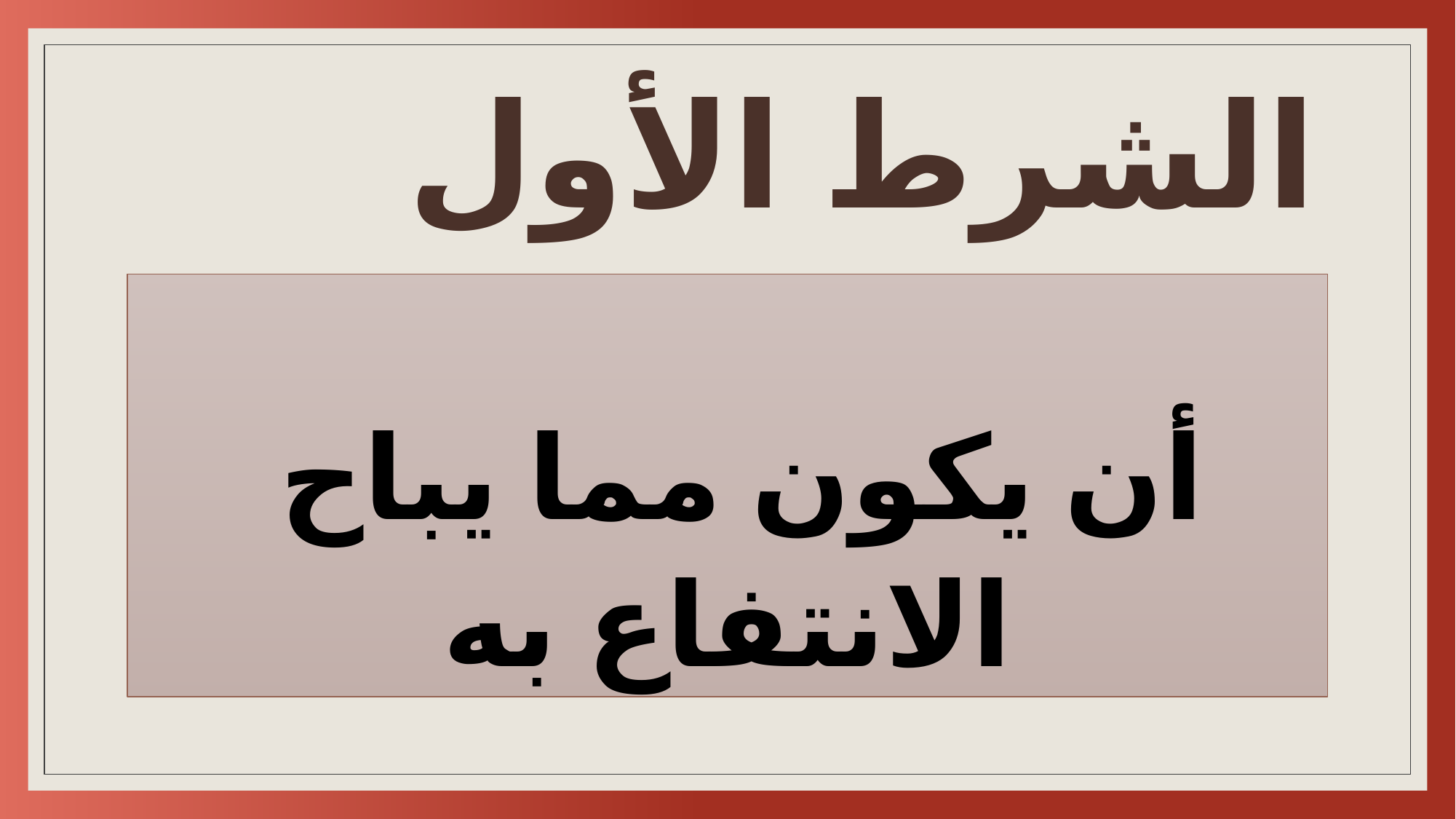

# الشرط الأول

أن يكون مما يباح
الانتفاع به